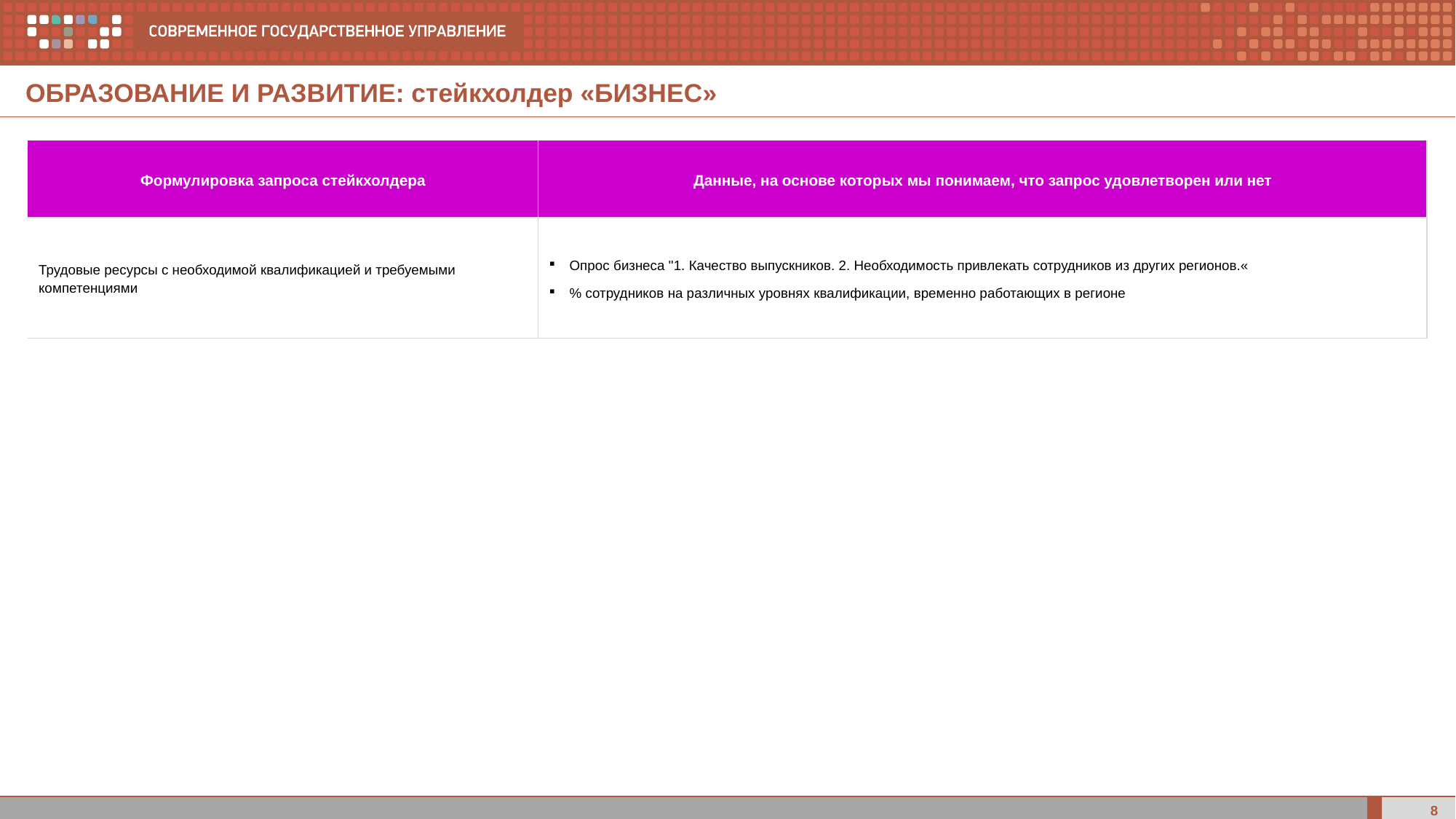

ОБРАЗОВАНИЕ И РАЗВИТИЕ: стейкхолдер «БИЗНЕС»
| Формулировка запроса стейкхолдера | Данные, на основе которых мы понимаем, что запрос удовлетворен или нет |
| --- | --- |
| Трудовые ресурсы с необходимой квалификацией и требуемыми компетенциями | Опрос бизнеса "1. Качество выпускников. 2. Необходимость привлекать сотрудников из других регионов.« % сотрудников на различных уровнях квалификации, временно работающих в регионе |